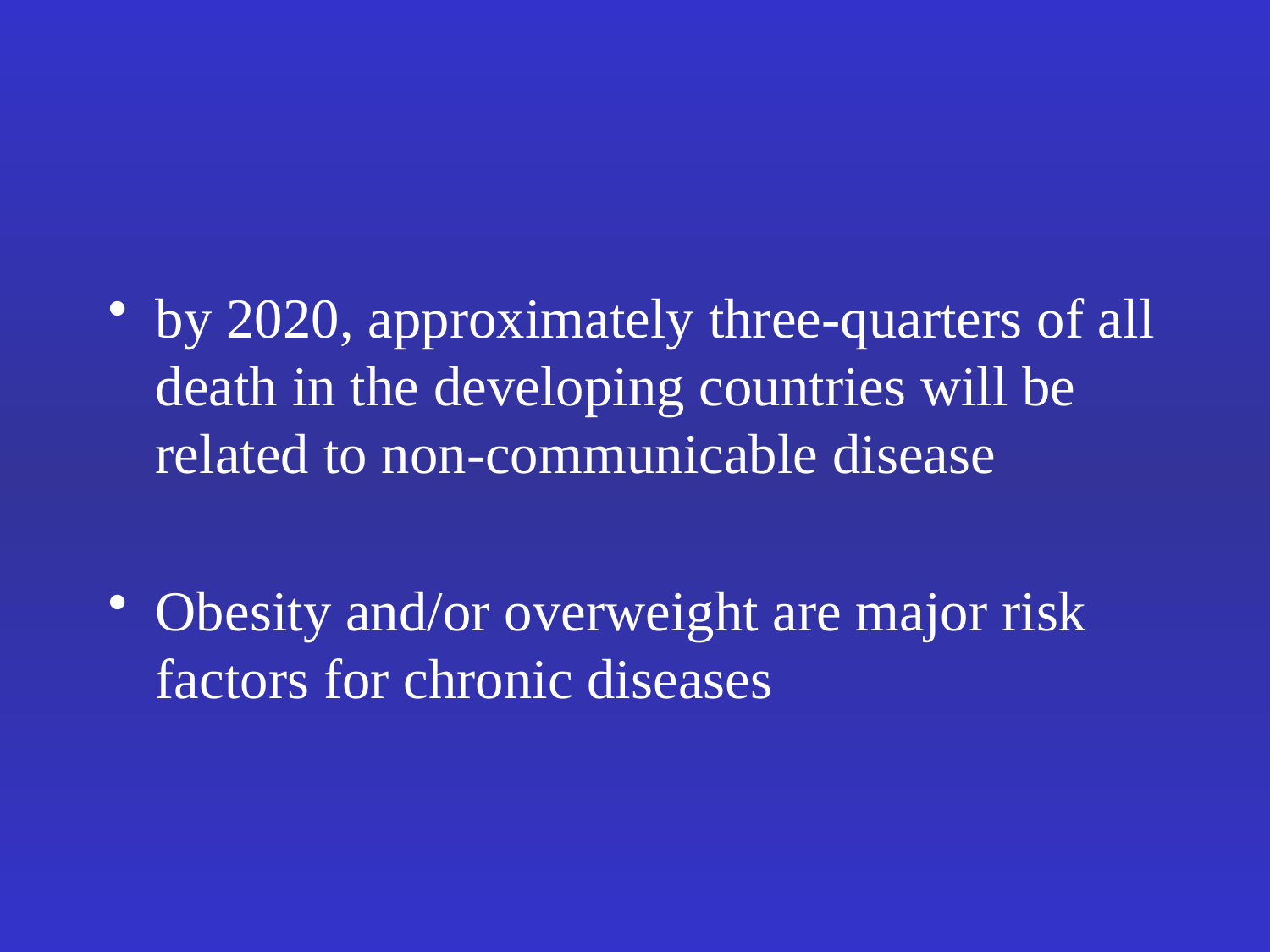

#
by 2020, approximately three-quarters of all death in the developing countries will be related to non-communicable disease

Obesity and/or overweight are major risk factors for chronic diseases